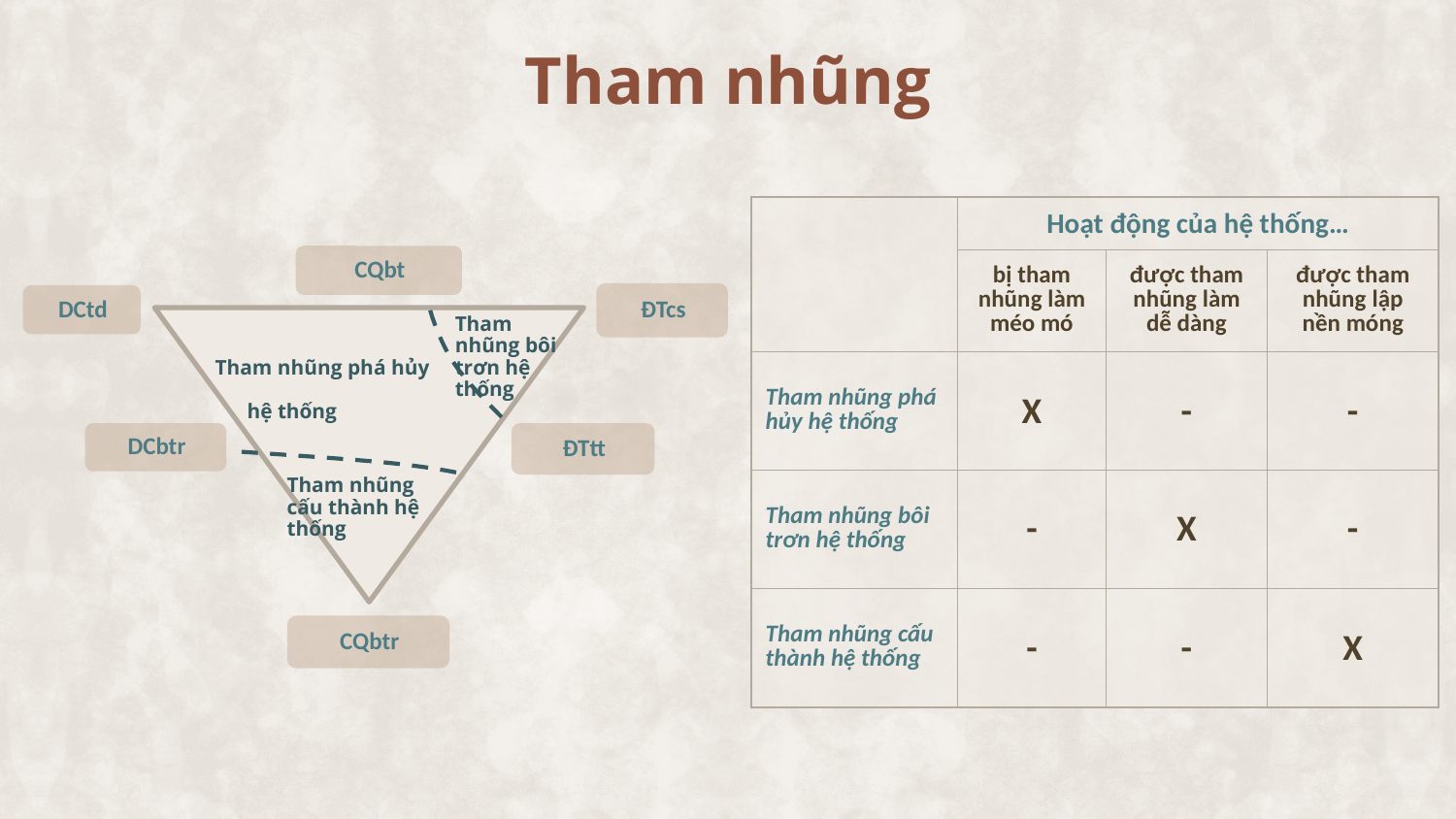

# Tham nhũng

|  | Hoạt động của hệ thống… |  |  |
| --- | --- | --- | --- |
|  | bị tham nhũng làm méo mó | được tham nhũng làm dễ dàng | được tham nhũng lập nền móng |
| Tham nhũng phá hủy hệ thống | X | - | - |
| Tham nhũng bôi trơn hệ thống | - | X | - |
| Tham nhũng cấu thành hệ thống | - | - | X |
ĐTcs
DCtd
CQbtr
CQbt
ĐTtt
DCbtr

Tham nhũng bôi trơn hệ thống
Tham nhũng phá hủy
      hệ thống

Tham nhũng cấu thành hệ thống